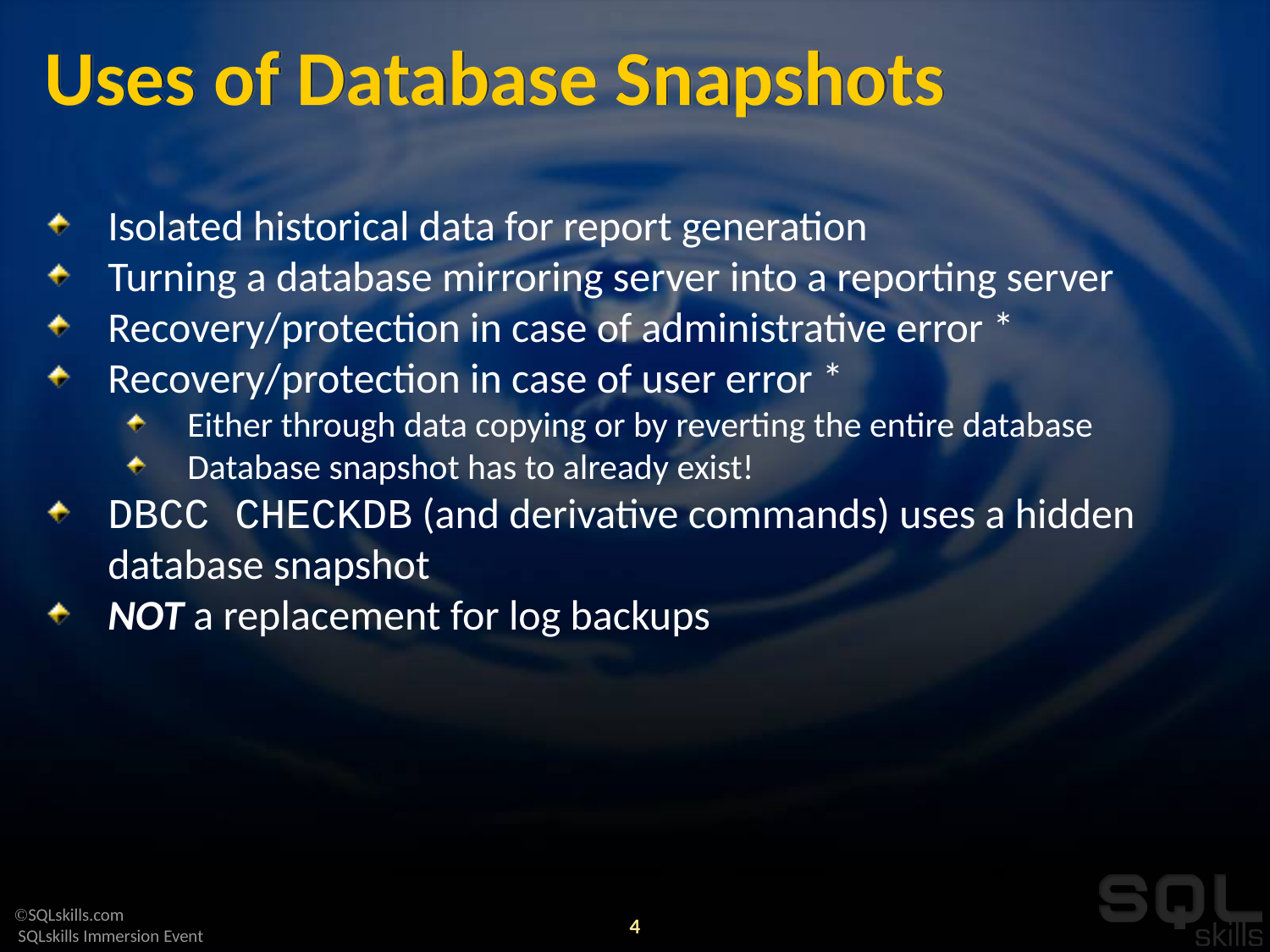

# Uses of Database Snapshots
Isolated historical data for report generation
Turning a database mirroring server into a reporting server
Recovery/protection in case of administrative error *
Recovery/protection in case of user error *
Either through data copying or by reverting the entire database
Database snapshot has to already exist!
DBCC CHECKDB (and derivative commands) uses a hidden database snapshot
NOT a replacement for log backups
4